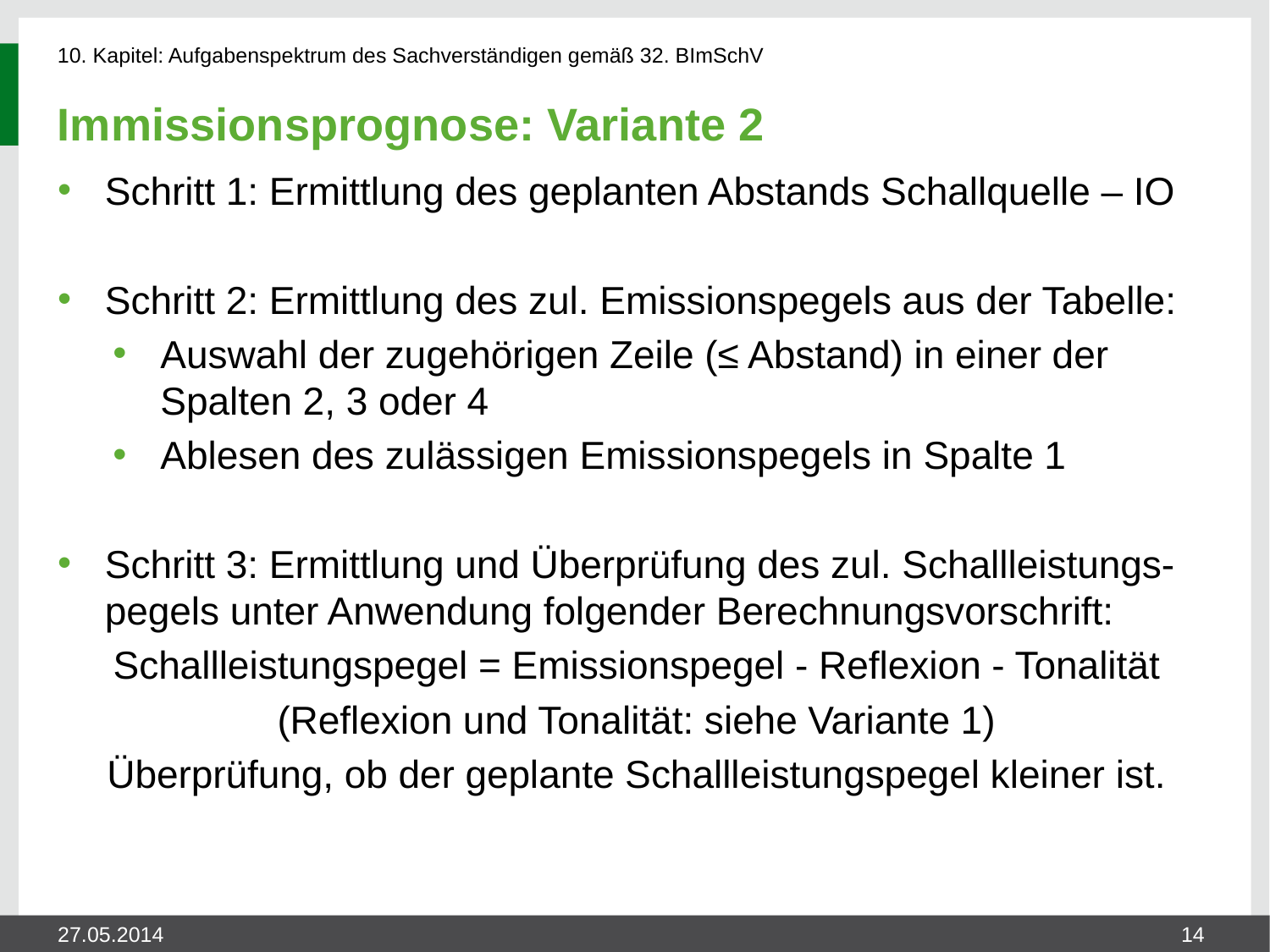

# Immissionsprognose: Variante 2
Schritt 1: Ermittlung des geplanten Abstands Schallquelle – IO

Schritt 2: Ermittlung des zul. Emissionspegels aus der Tabelle:
Auswahl der zugehörigen Zeile (≤ Abstand) in einer der Spalten 2, 3 oder 4
Ablesen des zulässigen Emissionspegels in Spalte 1

Schritt 3: Ermittlung und Überprüfung des zul. Schallleistungs-pegels unter Anwendung folgender Berechnungsvorschrift:
Schallleistungspegel = Emissionspegel - Reflexion - Tonalität
(Reflexion und Tonalität: siehe Variante 1)
Überprüfung, ob der geplante Schallleistungspegel kleiner ist.

27.05.2014
14